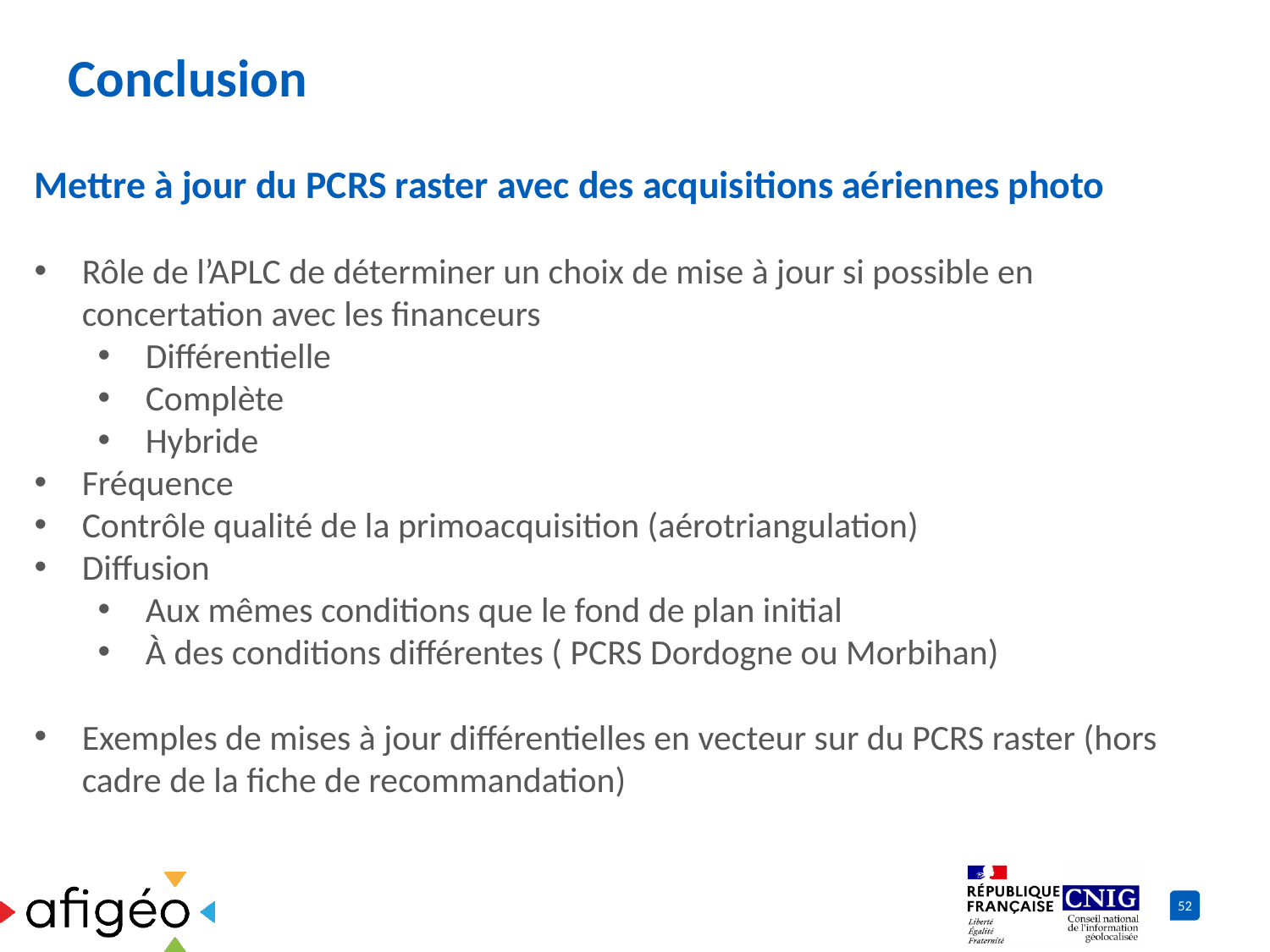

# Conclusion
Mettre à jour du PCRS raster avec des acquisitions aériennes photo

Rôle de l’APLC de déterminer un choix de mise à jour si possible en concertation avec les financeurs
Différentielle
Complète
Hybride
Fréquence
Contrôle qualité de la primoacquisition (aérotriangulation)
Diffusion
Aux mêmes conditions que le fond de plan initial
À des conditions différentes ( PCRS Dordogne ou Morbihan)

Exemples de mises à jour différentielles en vecteur sur du PCRS raster (hors cadre de la fiche de recommandation)